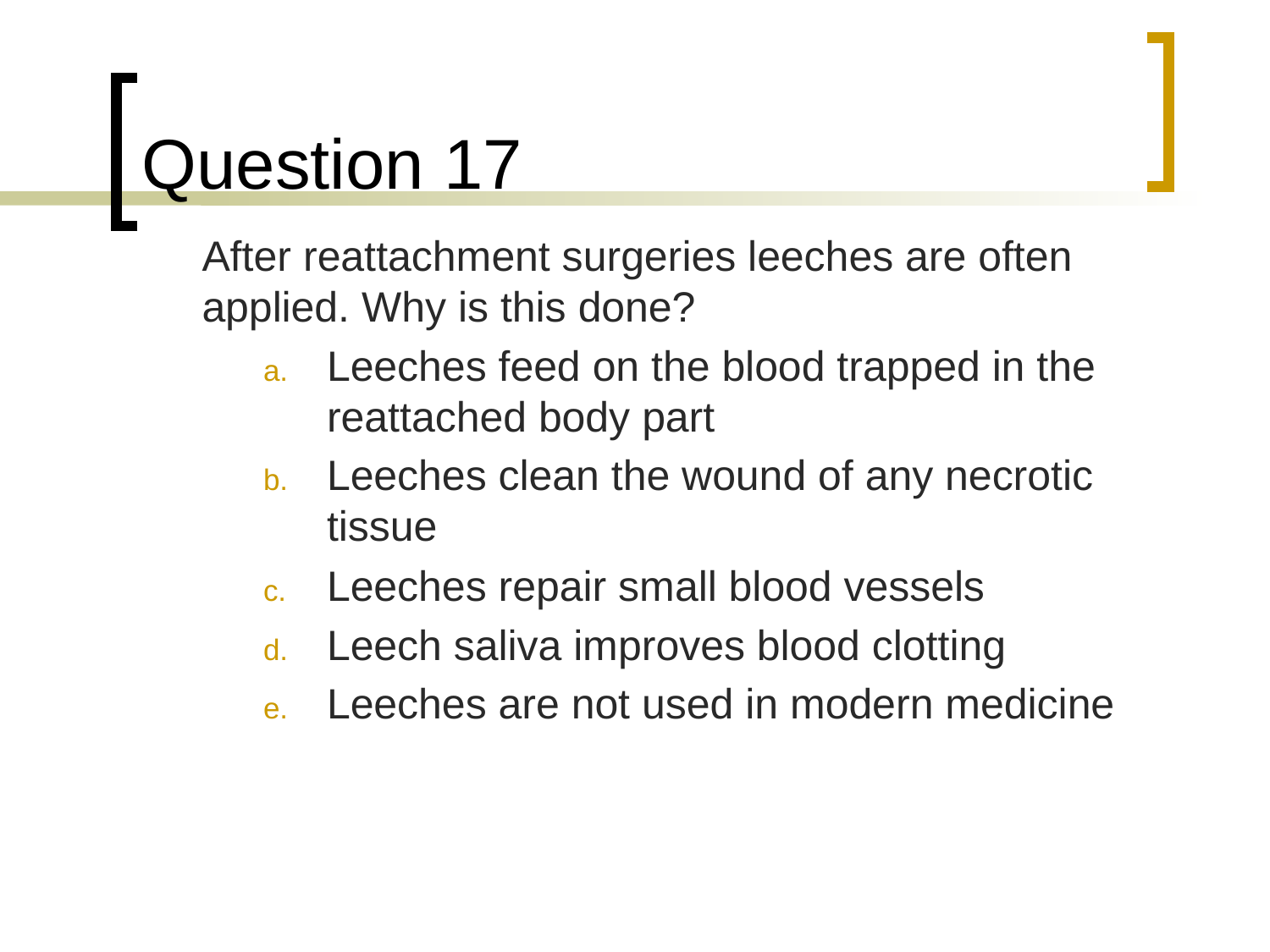

# Question 17
	After reattachment surgeries leeches are often applied. Why is this done?
Leeches feed on the blood trapped in the reattached body part
Leeches clean the wound of any necrotic tissue
Leeches repair small blood vessels
Leech saliva improves blood clotting
Leeches are not used in modern medicine